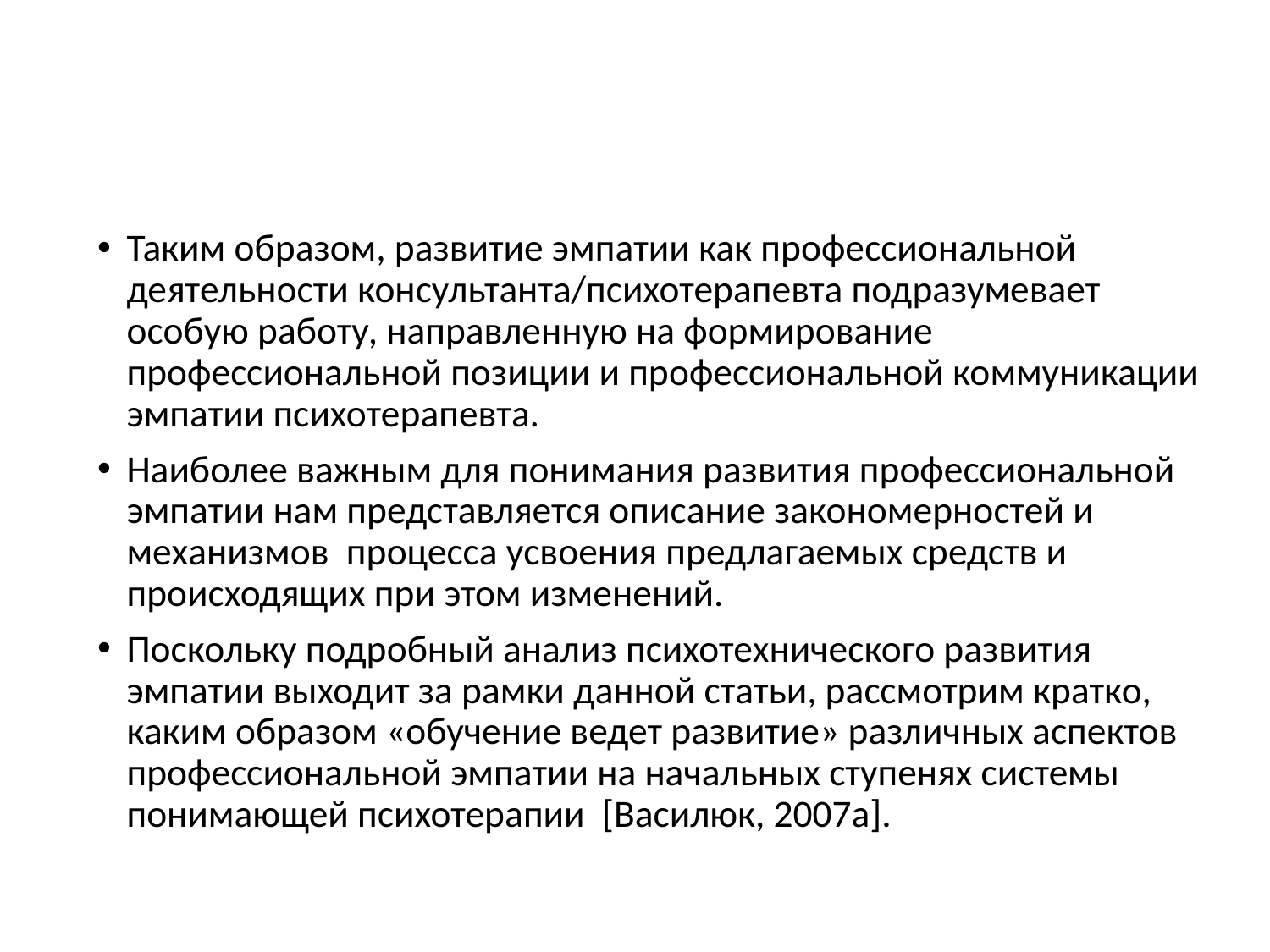

#
Таким образом, развитие эмпатии как профессиональной деятельности консультанта/психотерапевта подразумевает особую работу, направленную на формирование  профессиональной позиции и профессиональной коммуникации эмпатии психотерапевта.
Наиболее важным для понимания развития профессиональной  эмпатии нам представляется описание закономерностей и механизмов  процесса усвоения предлагаемых средств и происходящих при этом изменений.
Поскольку подробный анализ психотехнического развития эмпатии выходит за рамки данной статьи, рассмотрим кратко, каким образом «обучение ведет развитие» различных аспектов профессиональной эмпатии на начальных ступенях системы понимающей психотерапии  [Василюк, 2007а].